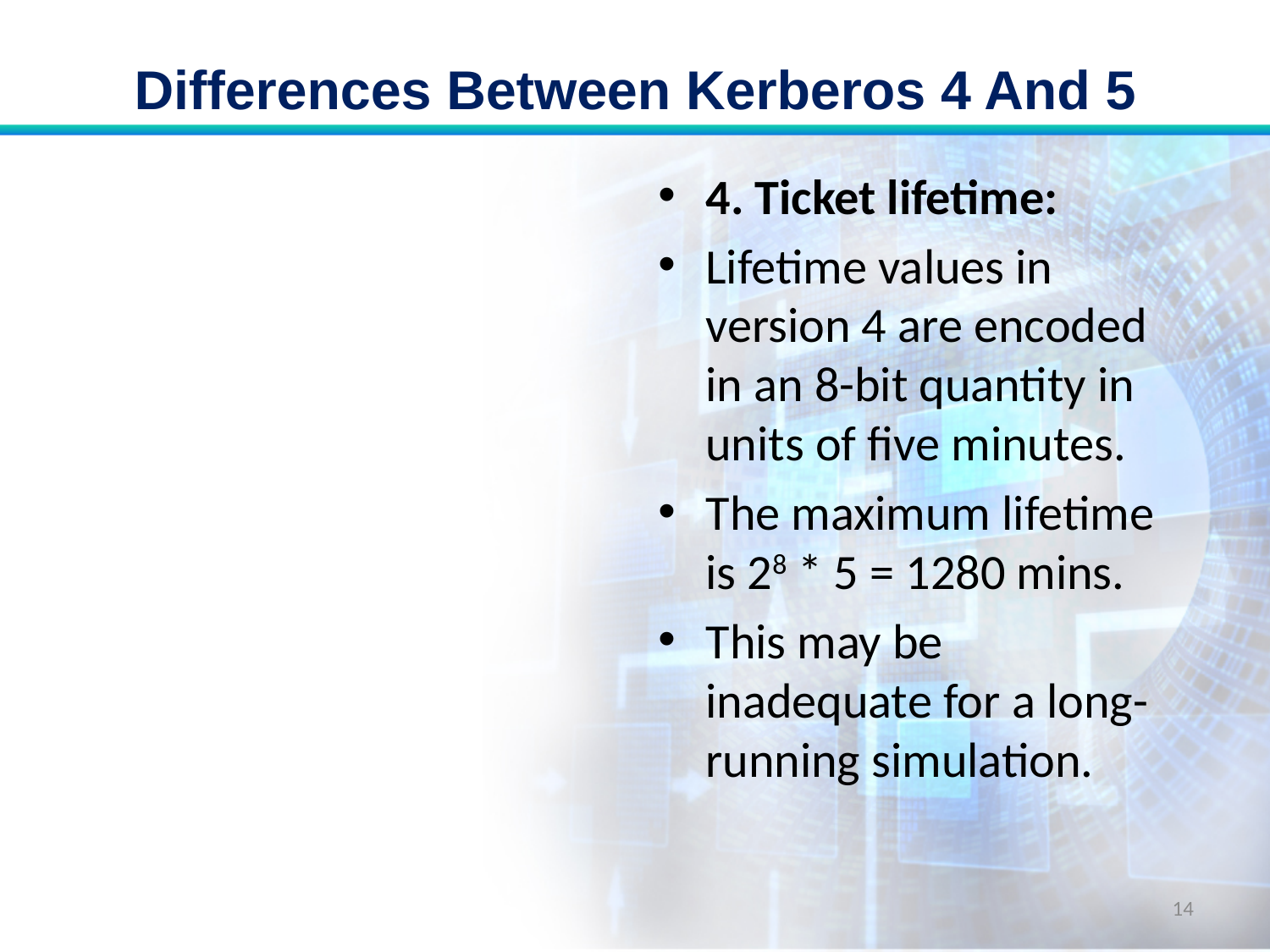

# Differences Between Kerberos 4 And 5
4. Ticket lifetime:
Lifetime values in version 4 are encoded in an 8-bit quantity in units of five minutes.
The maximum lifetime is 28 * 5 = 1280 mins.
This may be inadequate for a long-running simulation.

14